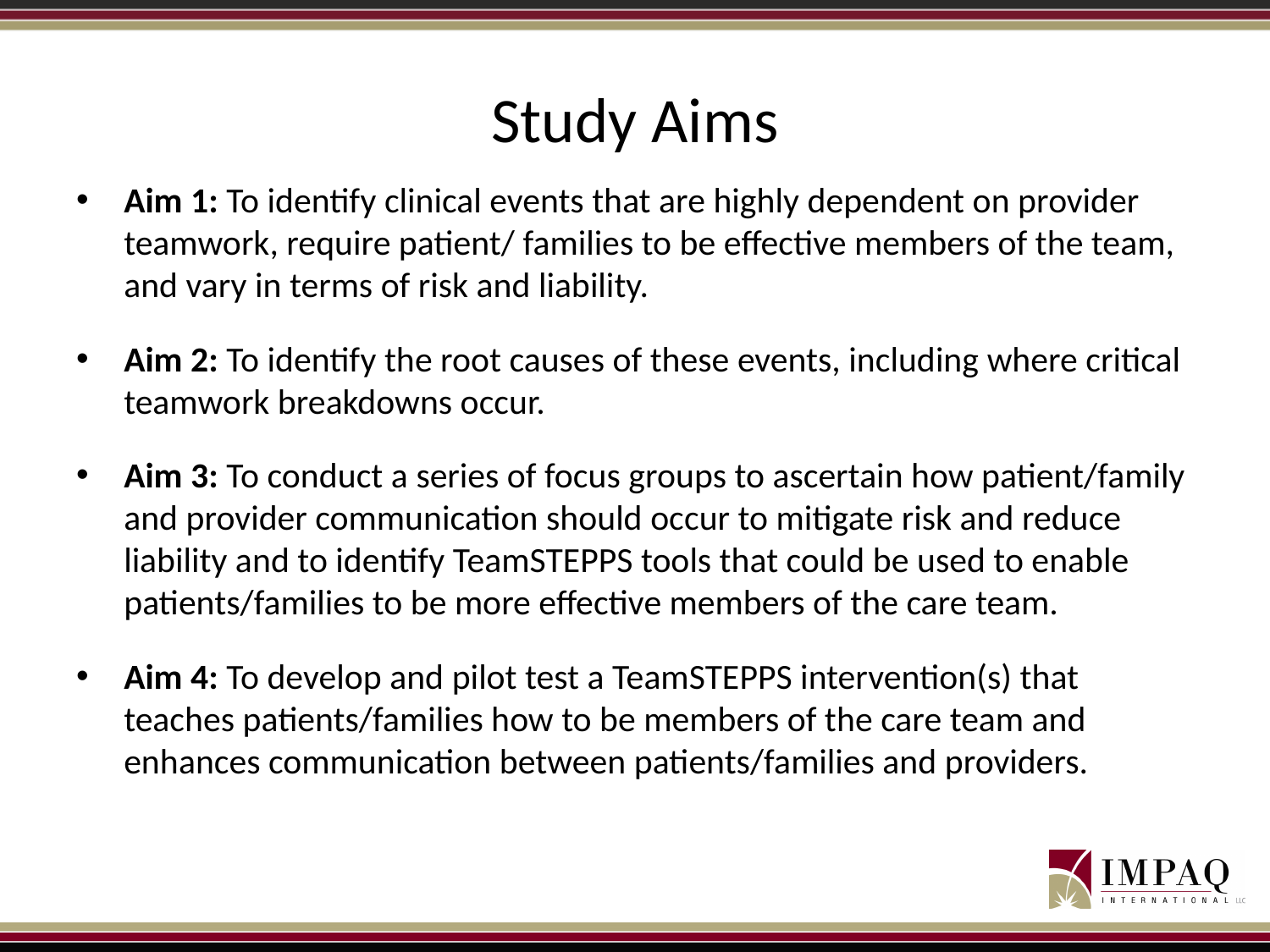

# Study Aims
Aim 1: To identify clinical events that are highly dependent on provider teamwork, require patient/ families to be effective members of the team, and vary in terms of risk and liability.

Aim 2: To identify the root causes of these events, including where critical teamwork breakdowns occur.

Aim 3: To conduct a series of focus groups to ascertain how patient/family and provider communication should occur to mitigate risk and reduce liability and to identify TeamSTEPPS tools that could be used to enable patients/families to be more effective members of the care team.

Aim 4: To develop and pilot test a TeamSTEPPS intervention(s) that teaches patients/families how to be members of the care team and enhances communication between patients/families and providers.